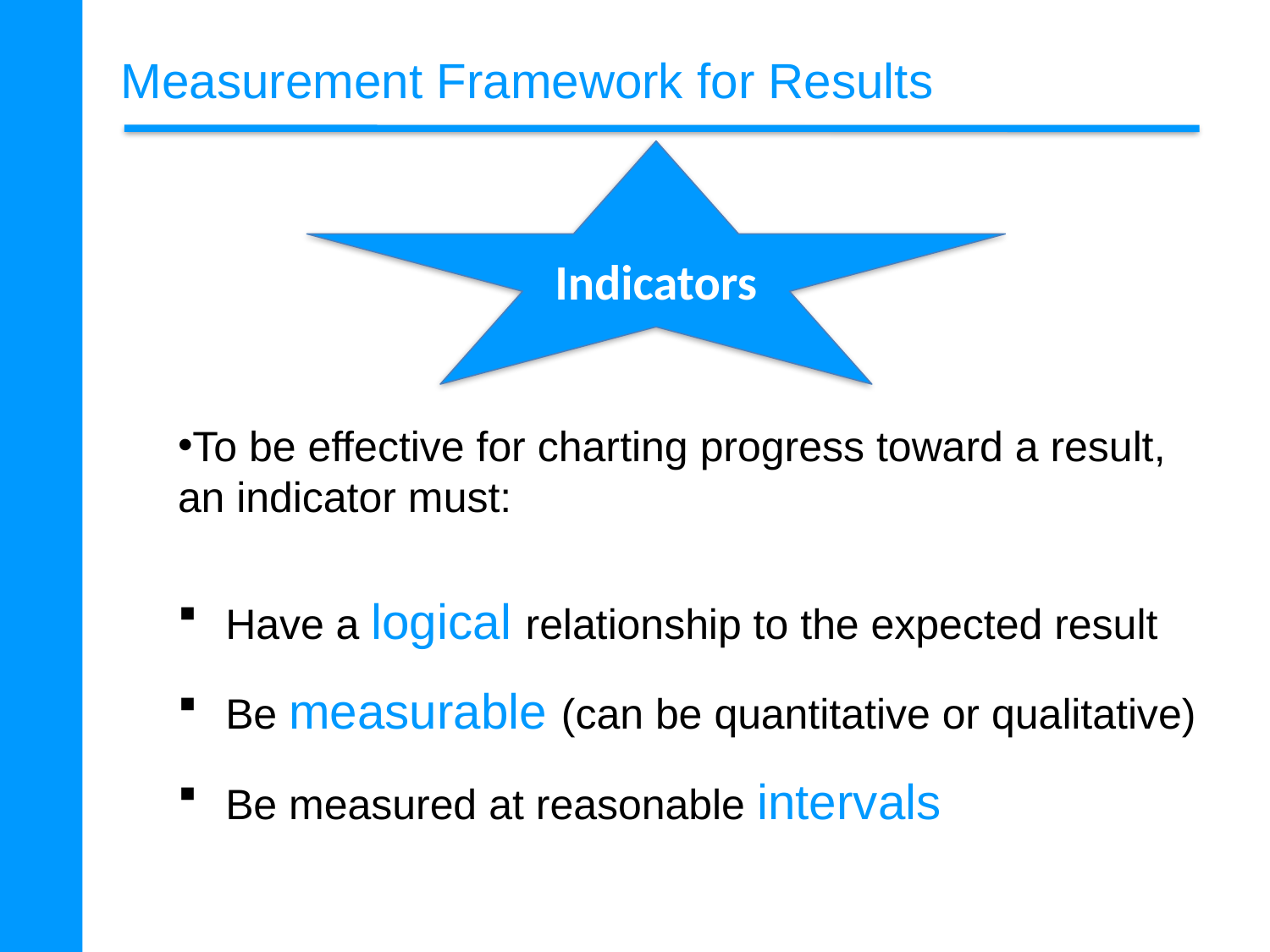

# Measurement Framework for Results
Indicators
To be effective for charting progress toward a result, an indicator must:

Have a logical relationship to the expected result
Be measurable (can be quantitative or qualitative)
Be measured at reasonable intervals